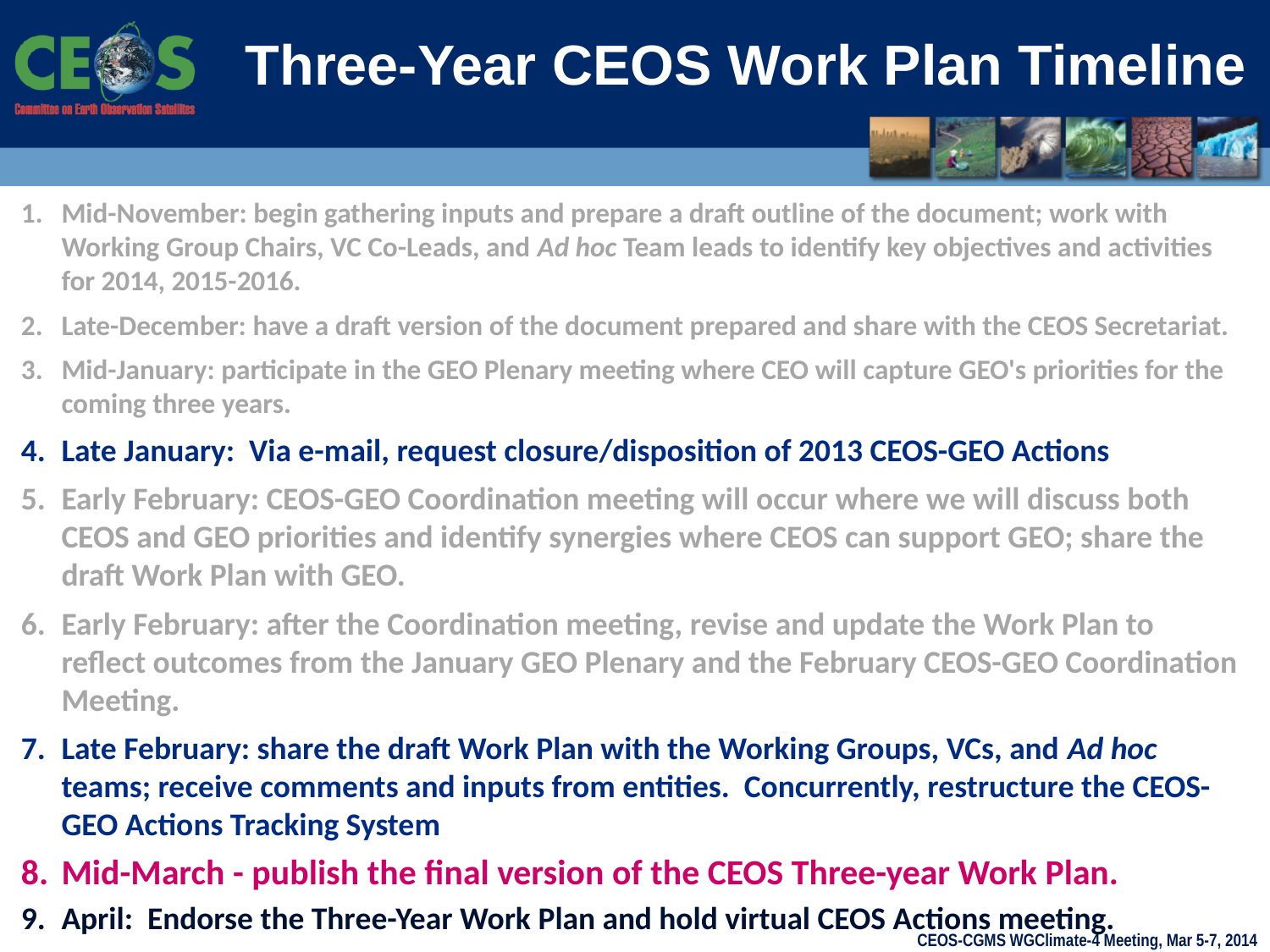

# Three-Year CEOS Work Plan Timeline
Mid-November: begin gathering inputs and prepare a draft outline of the document; work with Working Group Chairs, VC Co-Leads, and Ad hoc Team leads to identify key objectives and activities for 2014, 2015-2016.
Late-December: have a draft version of the document prepared and share with the CEOS Secretariat.
Mid-January: participate in the GEO Plenary meeting where CEO will capture GEO's priorities for the coming three years.
Late January:  Via e-mail, request closure/disposition of 2013 CEOS-GEO Actions
Early February: CEOS-GEO Coordination meeting will occur where we will discuss both CEOS and GEO priorities and identify synergies where CEOS can support GEO; share the draft Work Plan with GEO.
Early February: after the Coordination meeting, revise and update the Work Plan to reflect outcomes from the January GEO Plenary and the February CEOS-GEO Coordination Meeting.
Late February: share the draft Work Plan with the Working Groups, VCs, and Ad hoc teams; receive comments and inputs from entities.  Concurrently, restructure the CEOS-GEO Actions Tracking System
Mid-March - publish the final version of the CEOS Three-year Work Plan.
April:  Endorse the Three-Year Work Plan and hold virtual CEOS Actions meeting.
CEOS-CGMS WGClimate-4 Meeting, Mar 5-7, 2014